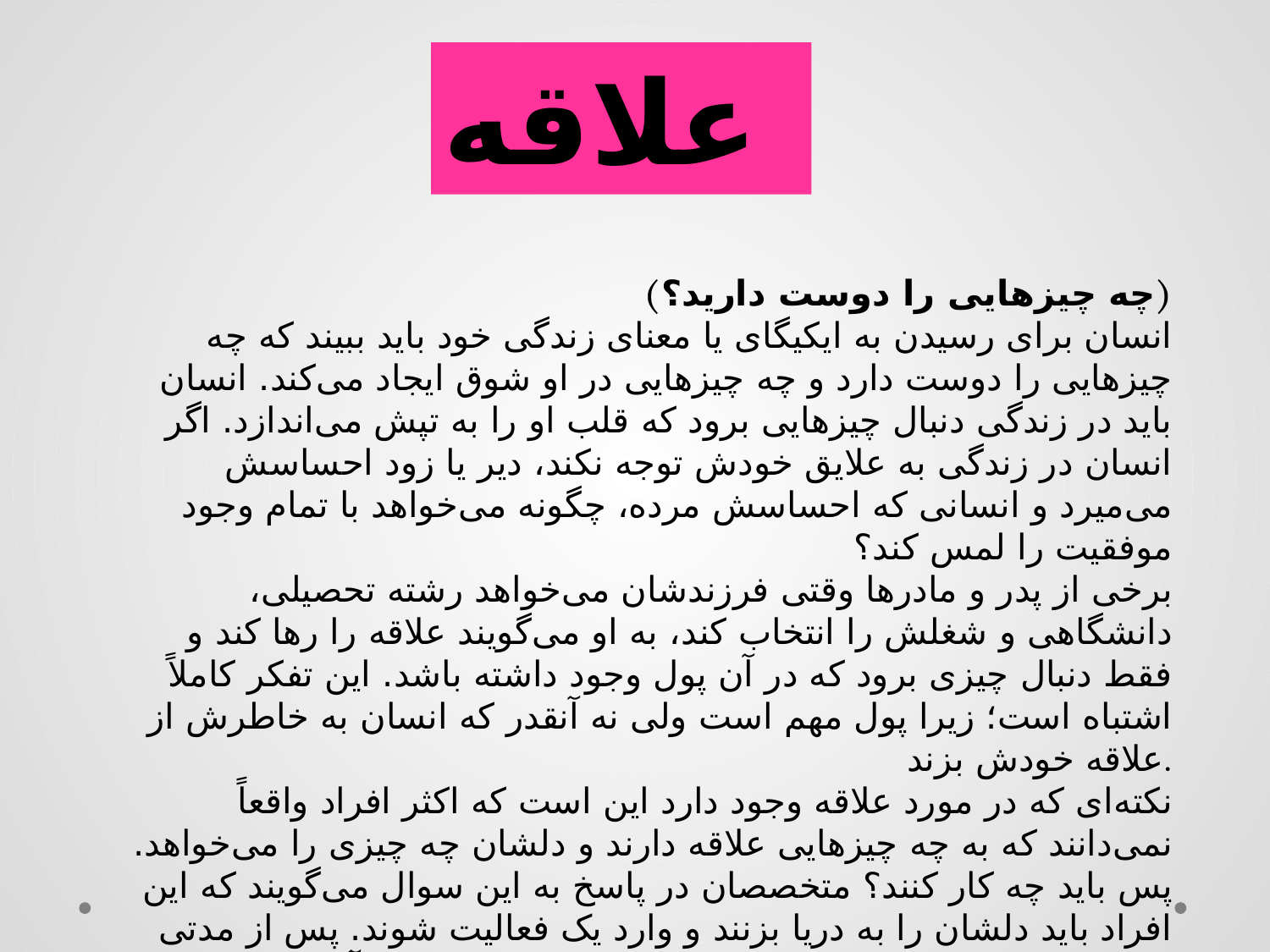

علاقه
(چه چیزهایی را دوست دارید؟)
انسان برای رسیدن به ایکیگای یا معنای زندگی خود باید ببیند که چه چیزهایی را دوست دارد و چه چیزهایی در او شوق ایجاد می‌کند. انسان باید در زندگی دنبال چیزهایی برود که قلب او را به تپش می‌اندازد. اگر انسان در زندگی به علایق خودش توجه نکند، دیر یا زود احساسش می‌میرد و انسانی که احساسش مرده، چگونه می‌خواهد با تمام وجود موفقیت را لمس کند؟
برخی از پدر و مادرها وقتی فرزندشان می‌خواهد رشته تحصیلی، دانشگاهی و شغلش را انتخاب کند، به او می‌گویند علاقه را رها کند و فقط دنبال چیزی برود که در آن پول وجود داشته باشد. این تفکر کاملاً اشتباه است؛ زیرا پول مهم است ولی نه آنقدر که انسان به خاطرش از علاقه خودش بزند.
نکته‌ای که در مورد علاقه وجود دارد این است که اکثر افراد واقعاً نمی‌دانند که به چه چیزهایی علاقه دارند و دلشان چه چیزی را می‌خواهد. پس باید چه کار کنند؟ متخصصان در پاسخ به این سوال می‌گویند که این افراد باید دلشان را به دریا بزنند و وارد یک فعالیت شوند. پس از مدتی متوجه خواهند شد که به این کار علاقه دارند یا اینکه باید آن را عوض کنند و سراغ کار دیگری بروند. بنابراین علاقه چیزی است که بعد از انجام یک کار، مشخص می‌شود.